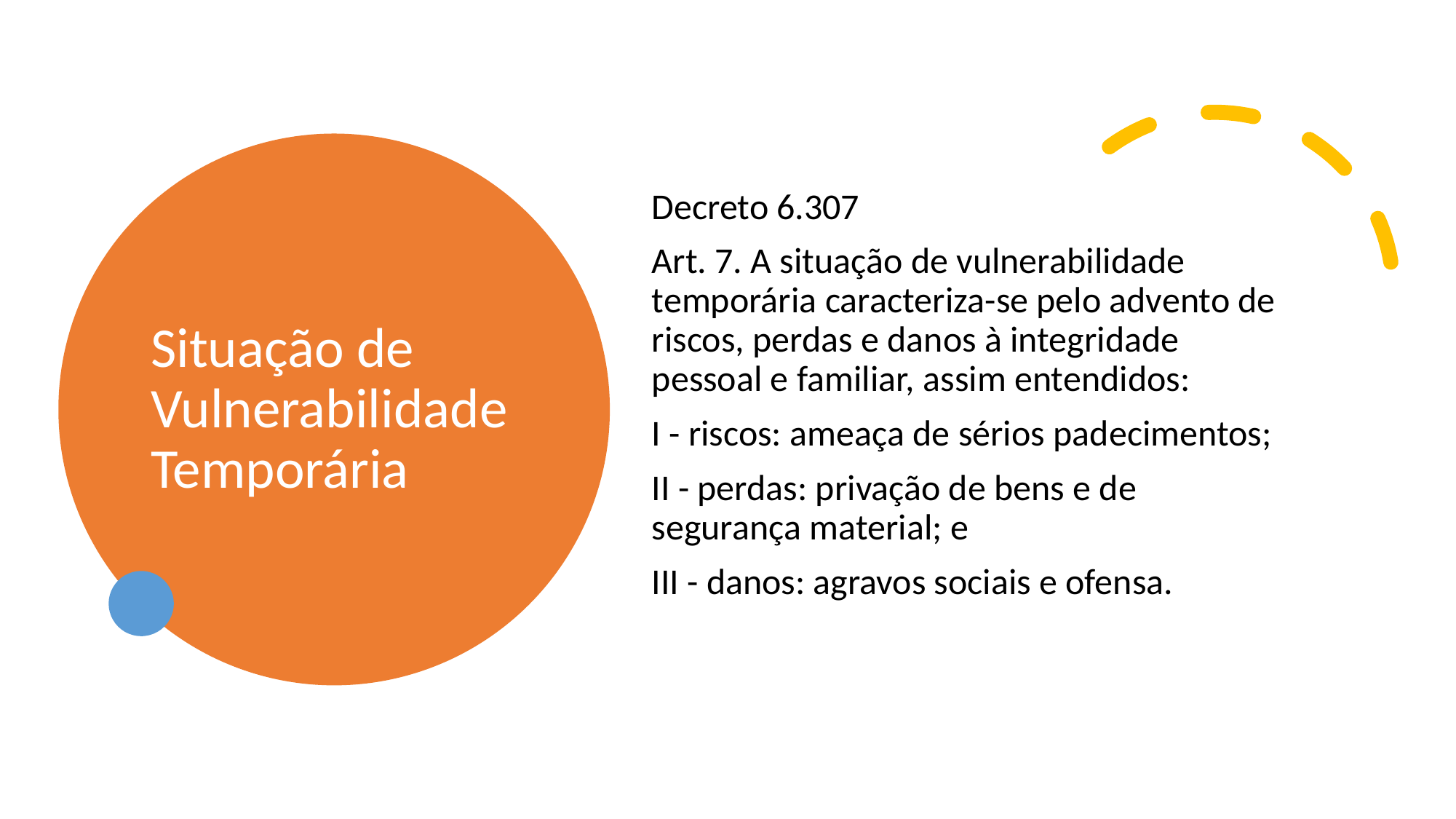

# Situação de Vulnerabilidade Temporária
Decreto 6.307
Art. 7. A situação de vulnerabilidade temporária caracteriza-se pelo advento de riscos, perdas e danos à integridade pessoal e familiar, assim entendidos:
I - riscos: ameaça de sérios padecimentos;
II - perdas: privação de bens e de segurança material; e
III - danos: agravos sociais e ofensa.